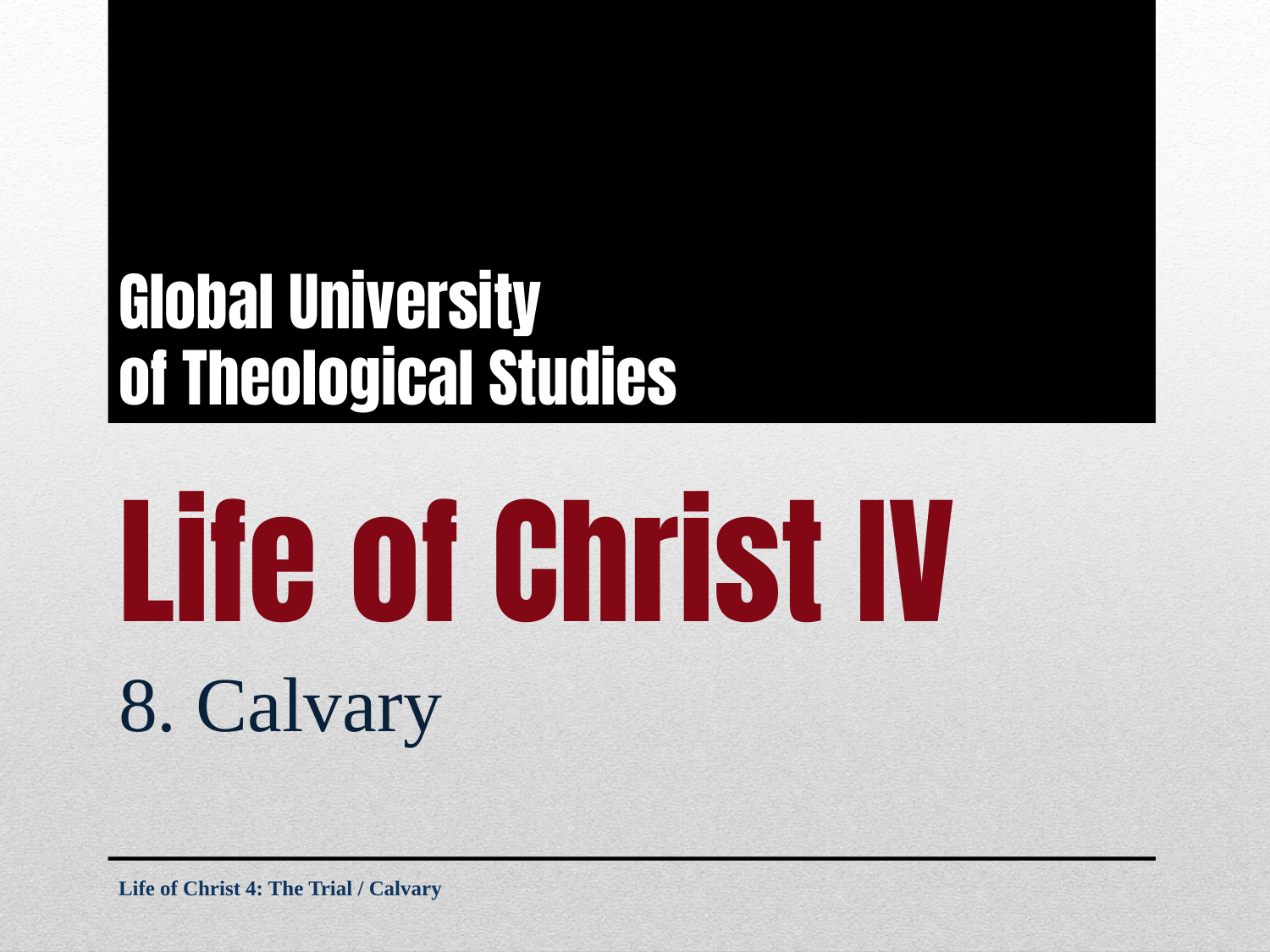

Global University
of Theological Studies
# Life of Christ IV
8. Calvary
Life of Christ 4: The Trial / Calvary